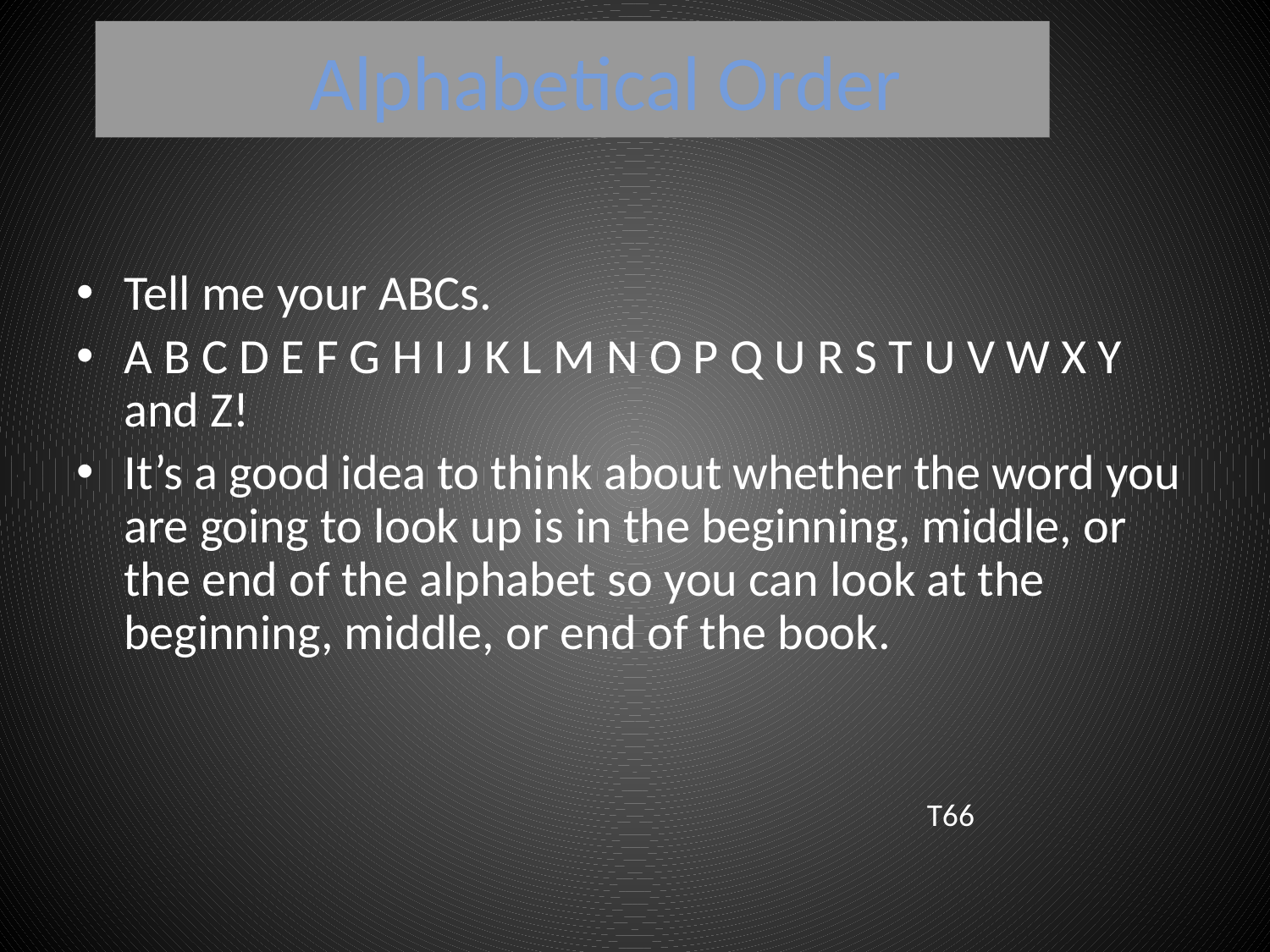

# Alphabetical Order
Tell me your ABCs.
A B C D E F G H I J K L M N O P Q U R S T U V W X Y and Z!
It’s a good idea to think about whether the word you are going to look up is in the beginning, middle, or the end of the alphabet so you can look at the beginning, middle, or end of the book.
T66